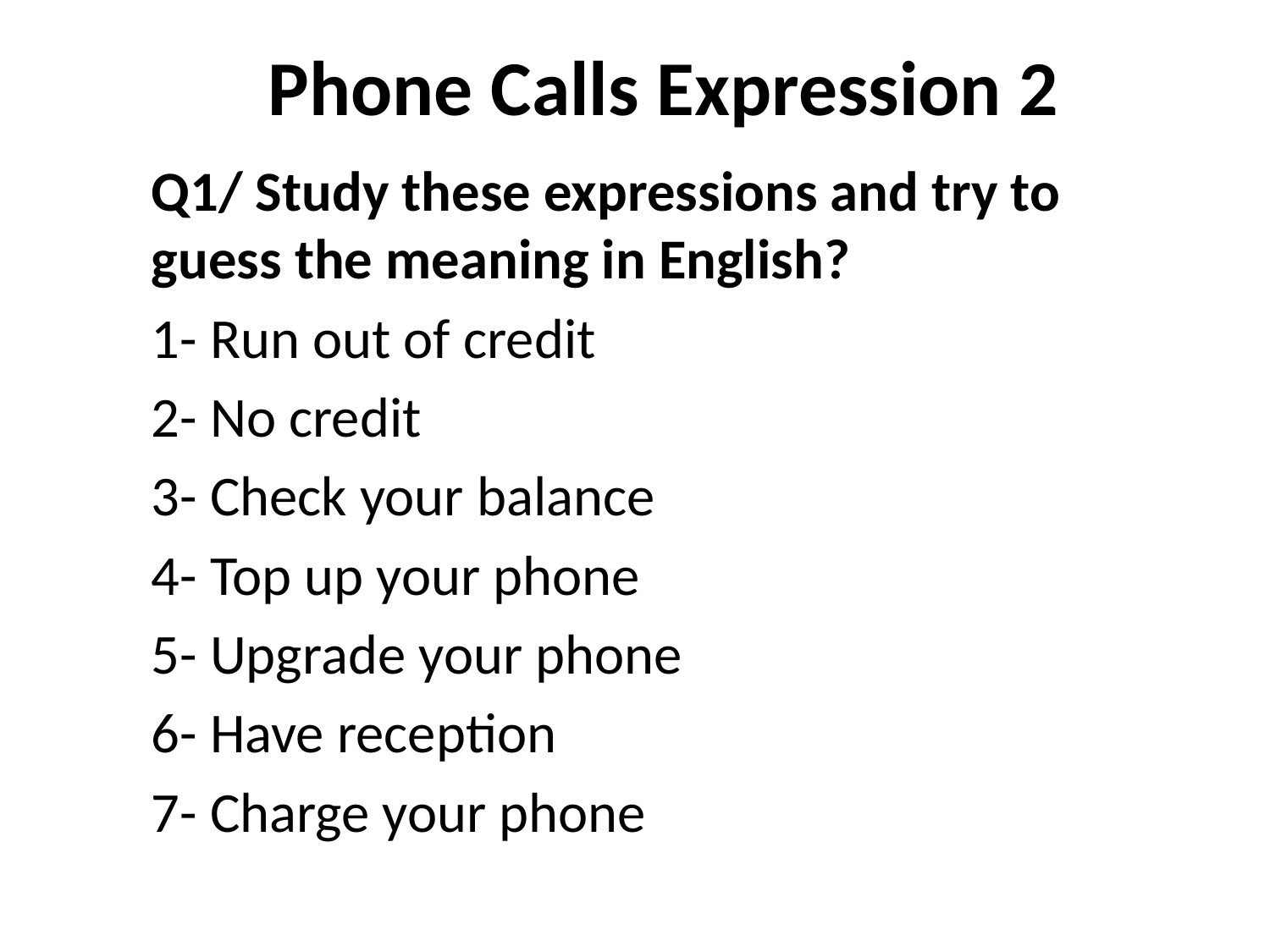

# Phone Calls Expression 2
Q1/ Study these expressions and try to guess the meaning in English?
1- Run out of credit
2- No credit
3- Check your balance
4- Top up your phone
5- Upgrade your phone
6- Have reception
7- Charge your phone